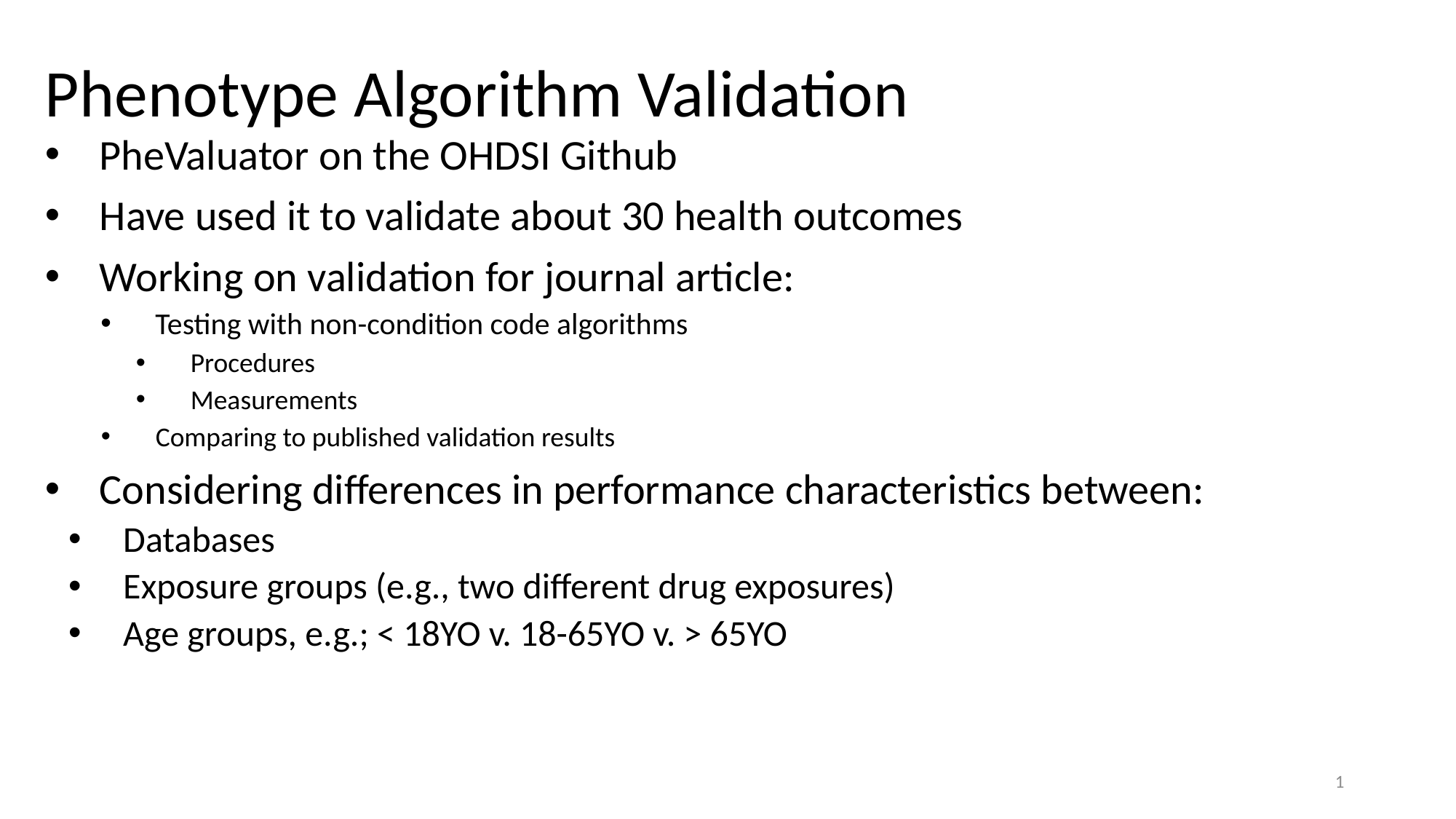

# Phenotype Algorithm Validation
PheValuator on the OHDSI Github
Have used it to validate about 30 health outcomes
Working on validation for journal article:
Testing with non-condition code algorithms
Procedures
Measurements
Comparing to published validation results
Considering differences in performance characteristics between:
Databases
Exposure groups (e.g., two different drug exposures)
Age groups, e.g.; < 18YO v. 18-65YO v. > 65YO

1